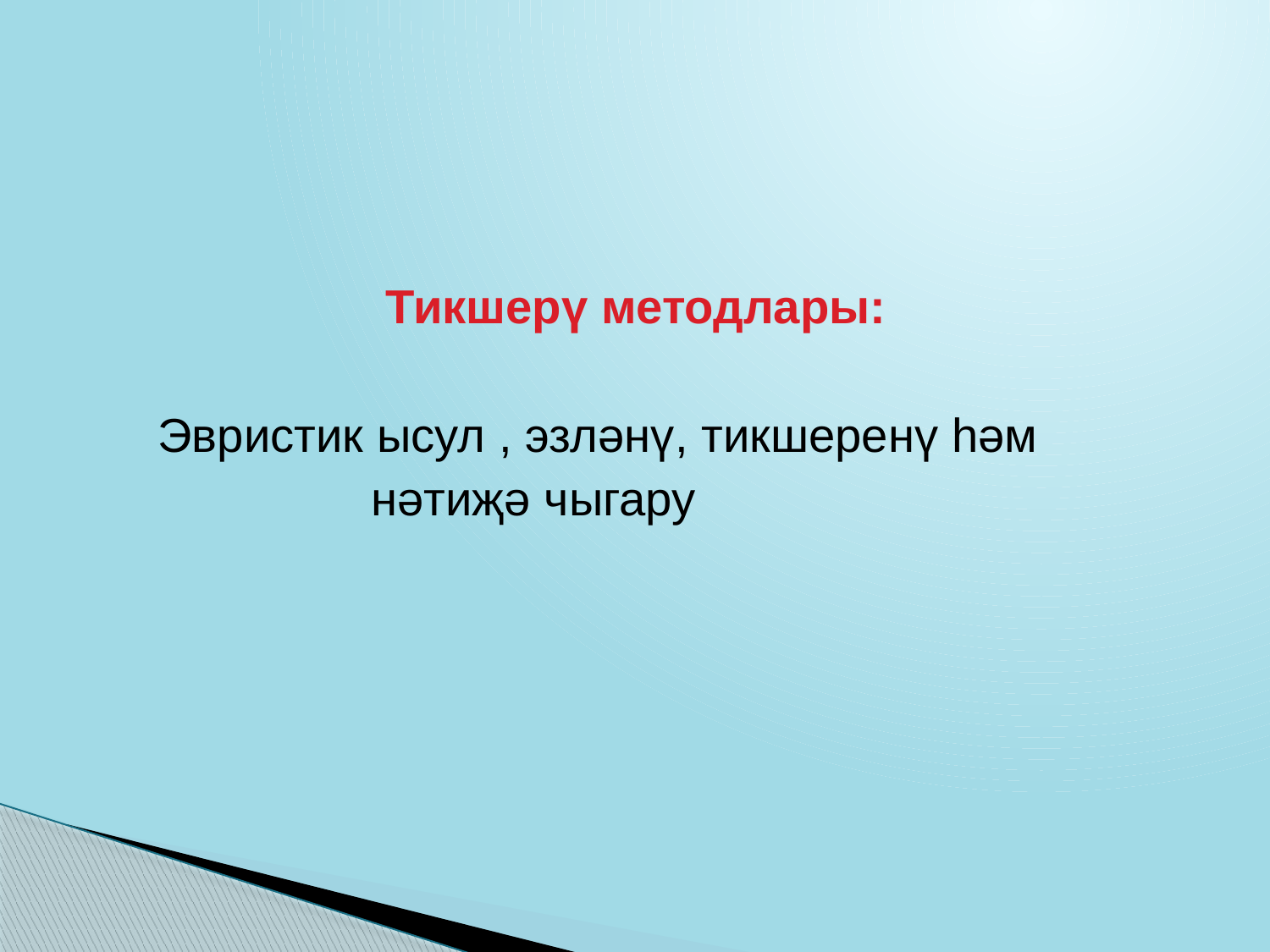

#

Тикшерү методлары:

     Эвристик ысул , эзләнү, тикшеренү һәм
                     нәтиҗә чыгару